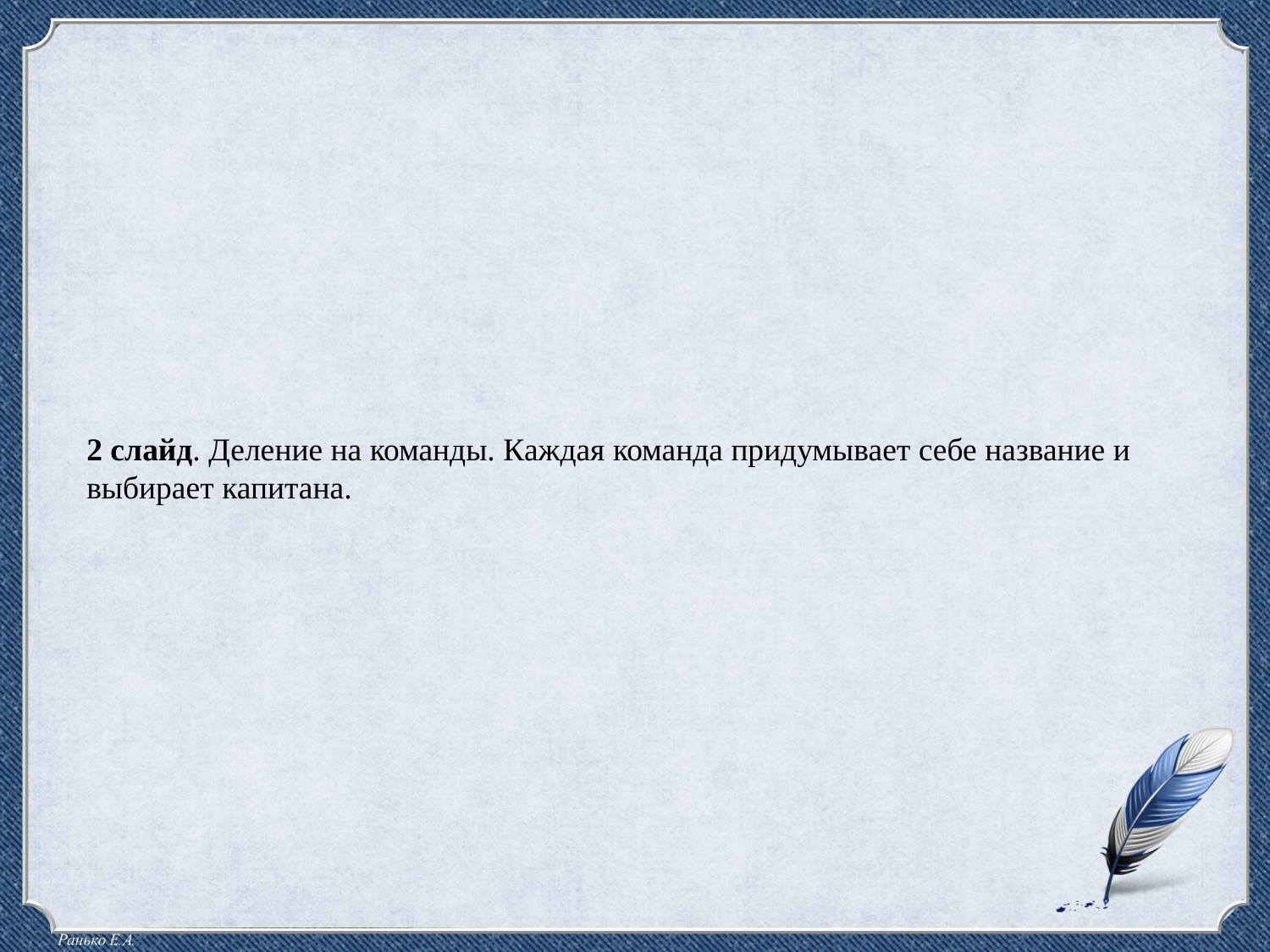

2 слайд. Деление на команды. Каждая команда придумывает себе название и выбирает капитана.